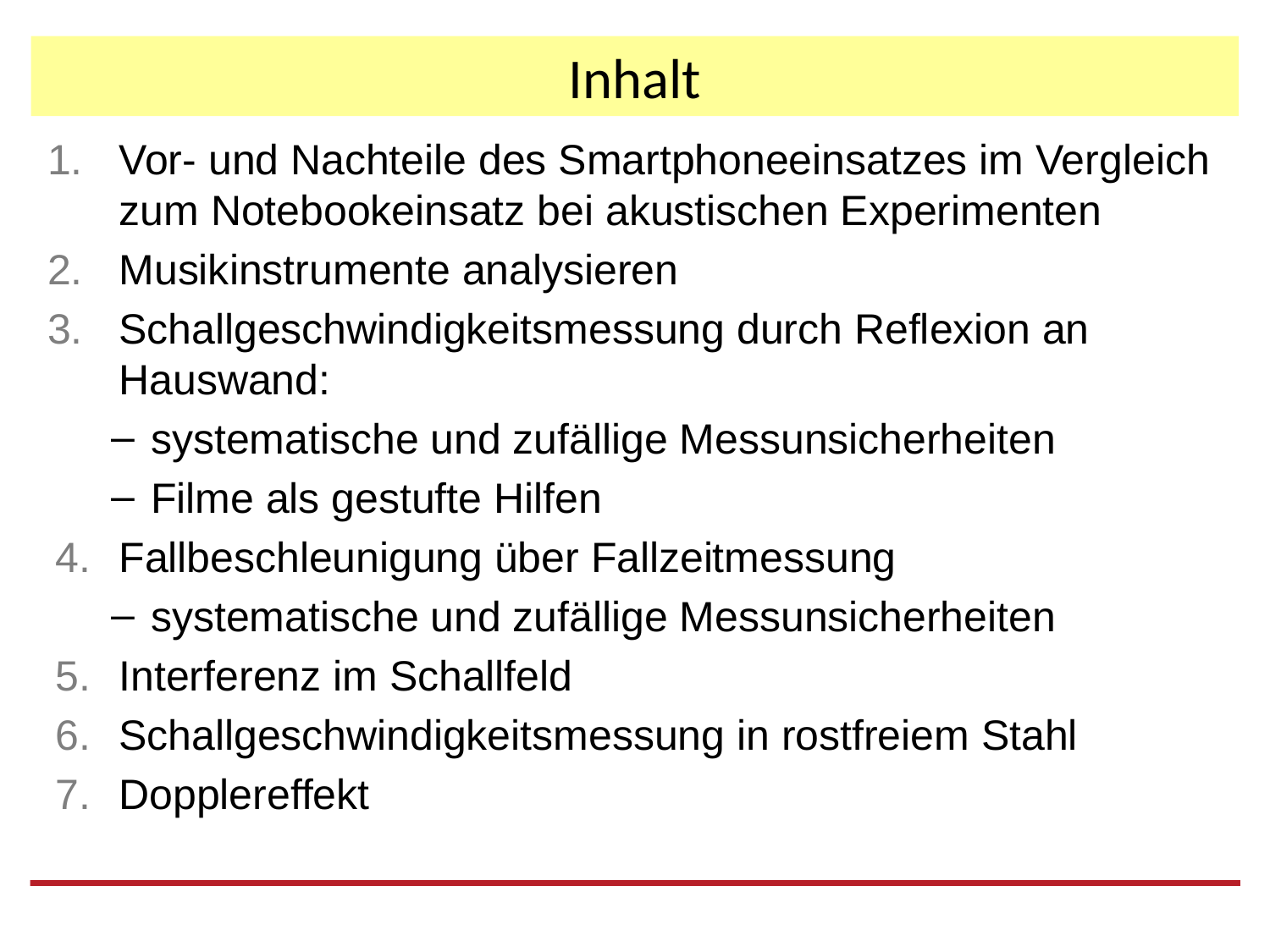

# Inhalt
Vor- und Nachteile des Smartphoneeinsatzes im Vergleich zum Notebookeinsatz bei akustischen Experimenten
Musikinstrumente analysieren
Schallgeschwindigkeitsmessung durch Reflexion an Hauswand:
systematische und zufällige Messunsicherheiten
Filme als gestufte Hilfen
Fallbeschleunigung über Fallzeitmessung
systematische und zufällige Messunsicherheiten
Interferenz im Schallfeld
Schallgeschwindigkeitsmessung in rostfreiem Stahl
Dopplereffekt